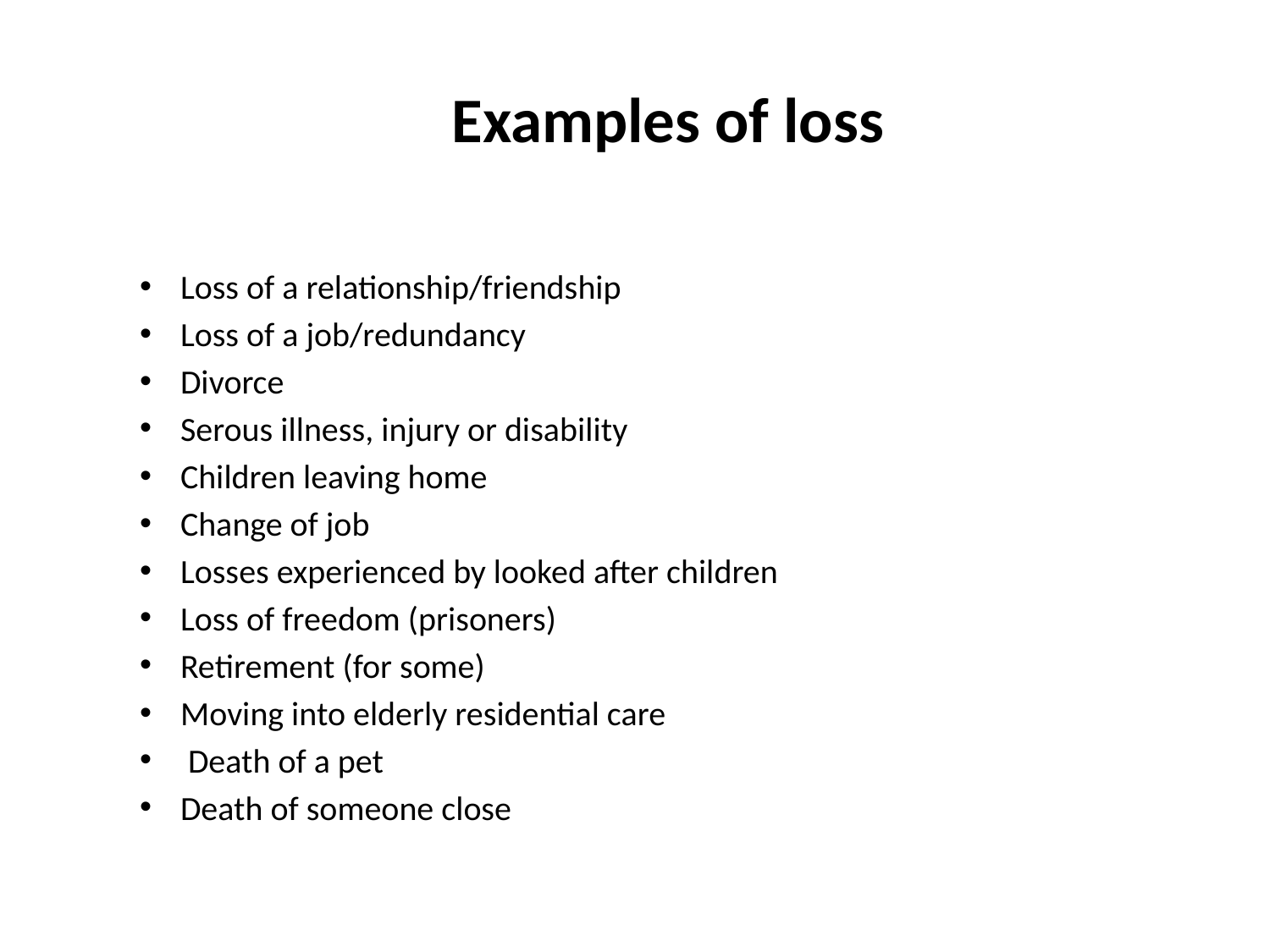

Examples of loss

Loss of a relationship/friendship
Loss of a job/redundancy
Divorce
Serous illness, injury or disability
Children leaving home
Change of job
Losses experienced by looked after children
Loss of freedom (prisoners)
Retirement (for some)
Moving into elderly residential care
 Death of a pet
Death of someone close